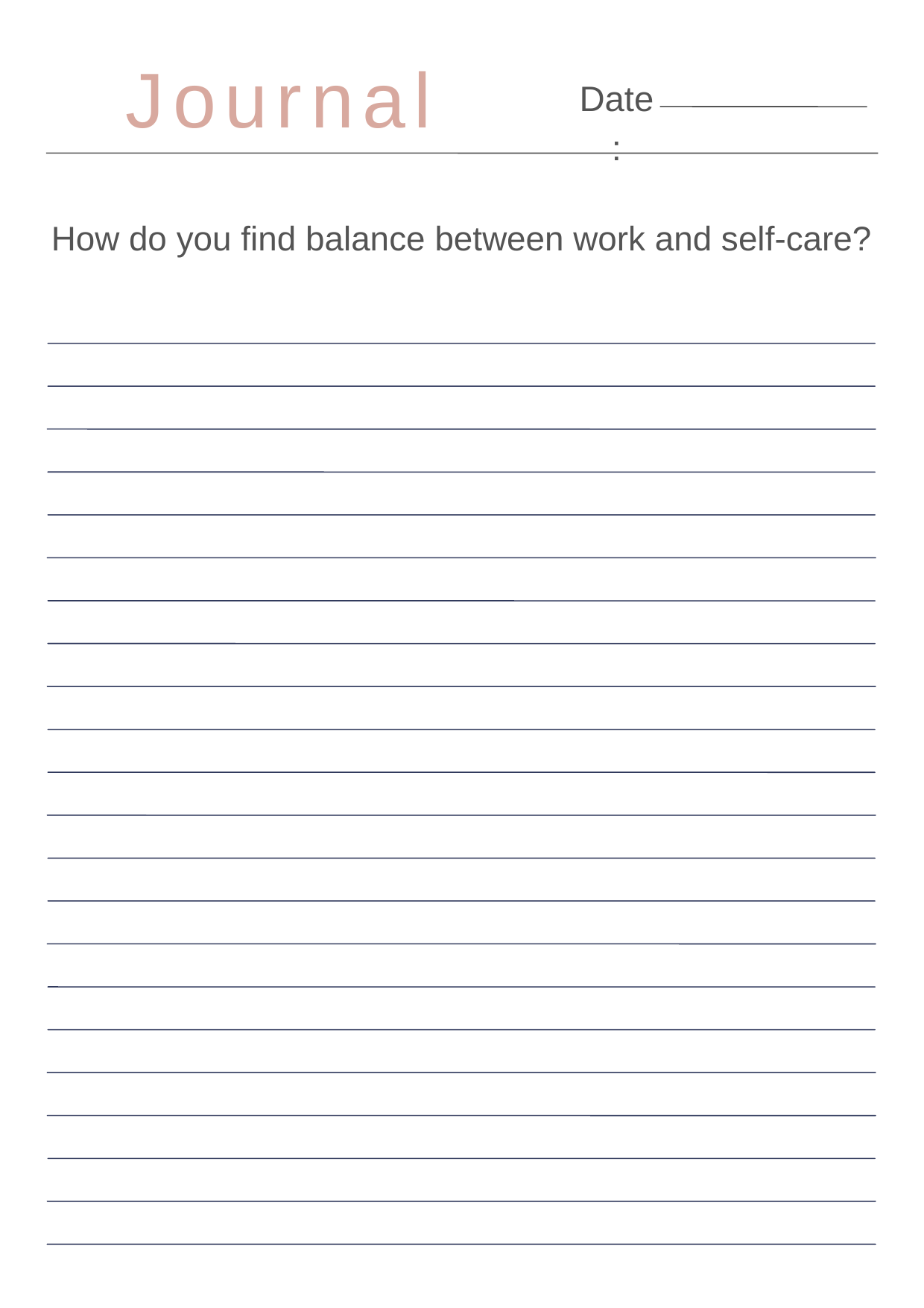

Journal
Date:

How do you find balance between work and self-care?